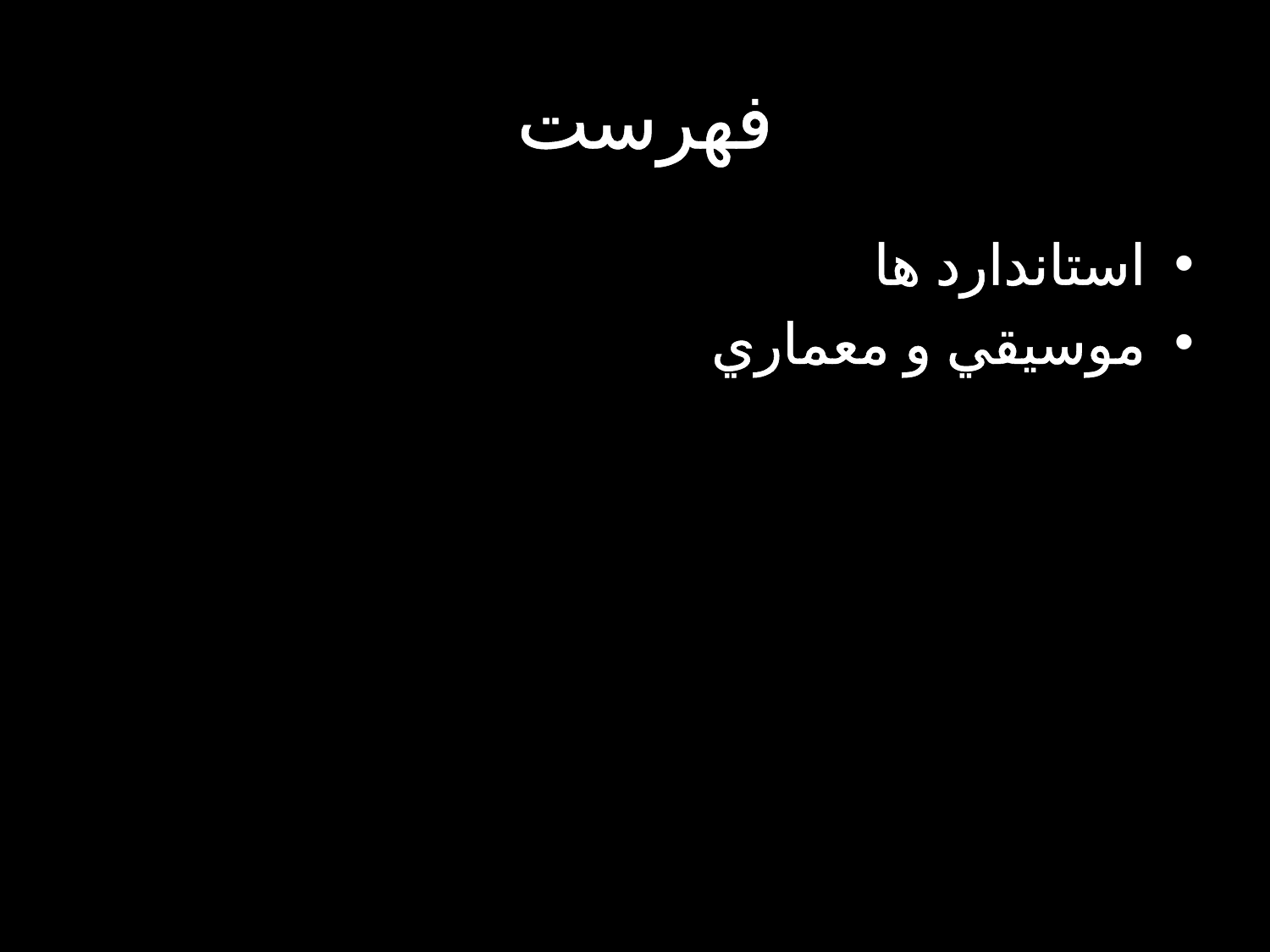

# فهرست
استاندارد ها
موسيقي و معماري